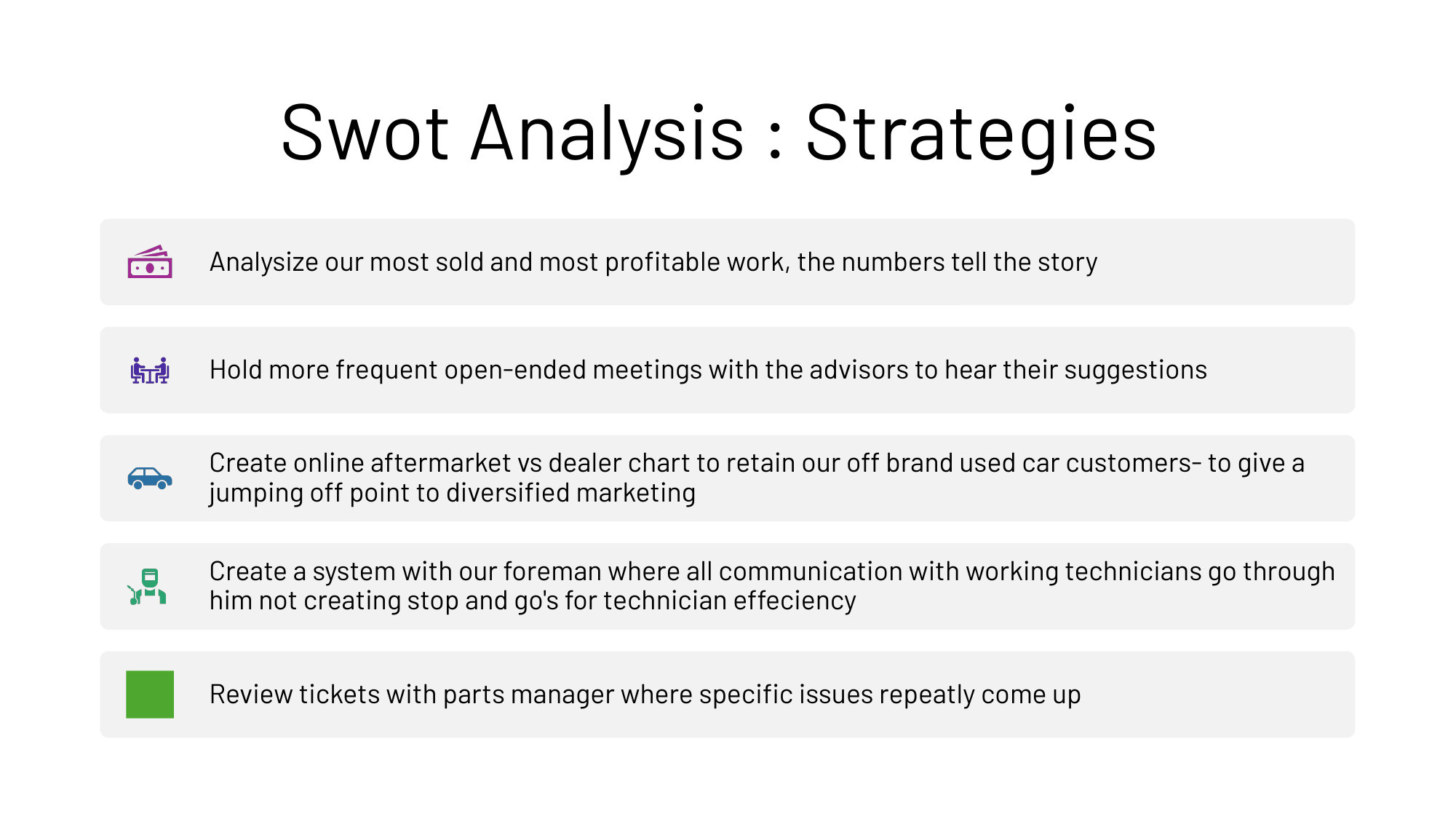

# Swot Analysis : Strategies
Analysize our most sold and most profitable work, the numbers tell the story
Hold more frequent open-ended meetings with the advisors to hear their suggestions
Create online aftermarket vs dealer chart to retain our off brand used car customers- to give a jumping off point to diversified marketing
Create a system with our foreman where all communication with working technicians go through him not creating stop and go's for technician effeciency
Review tickets with parts manager where specific issues repeatly come up